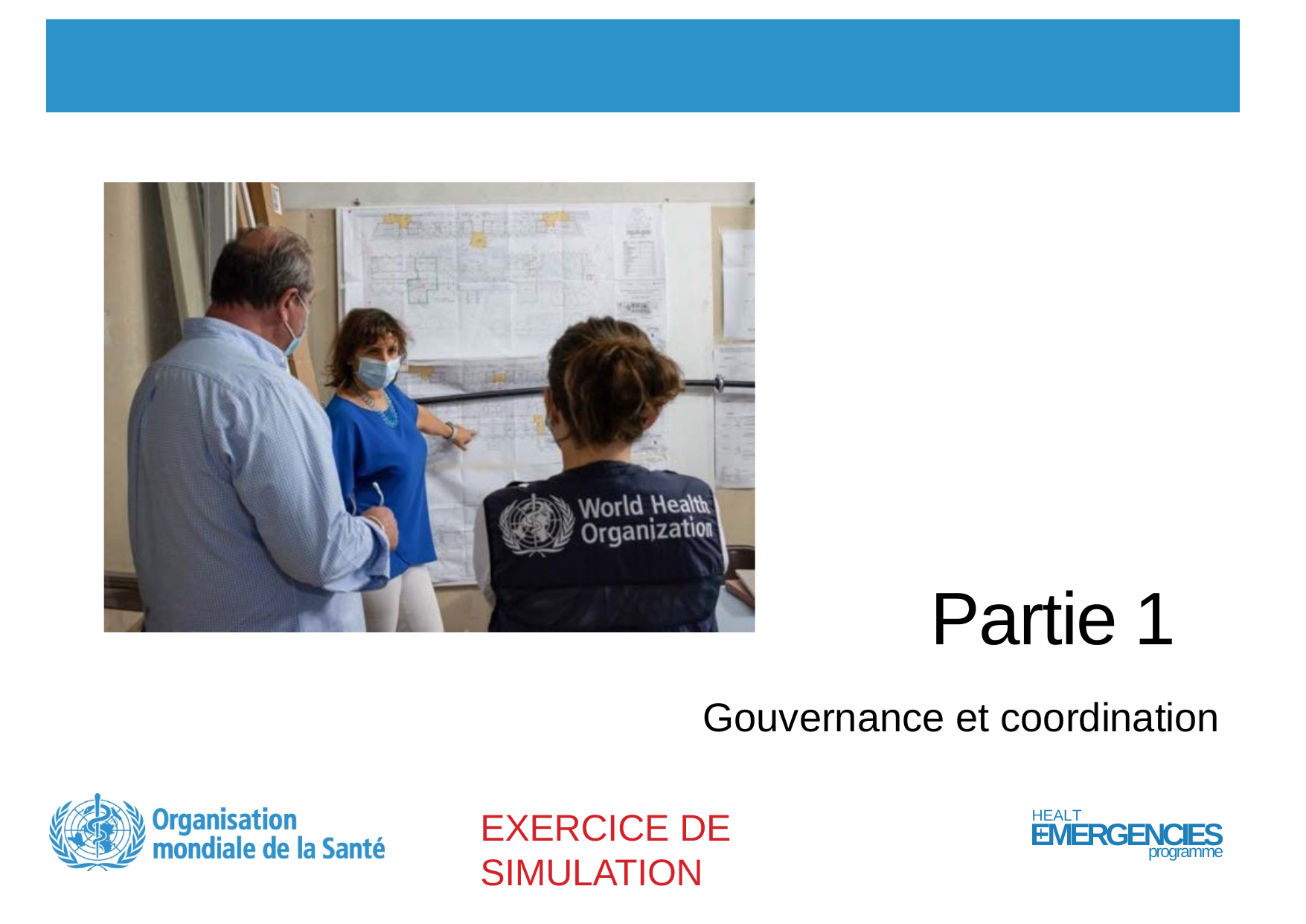

Partie 1
Gouvernance et coordination
EXERCICE DE SIMULATION
HEALTH
EMERGENCIES
programme